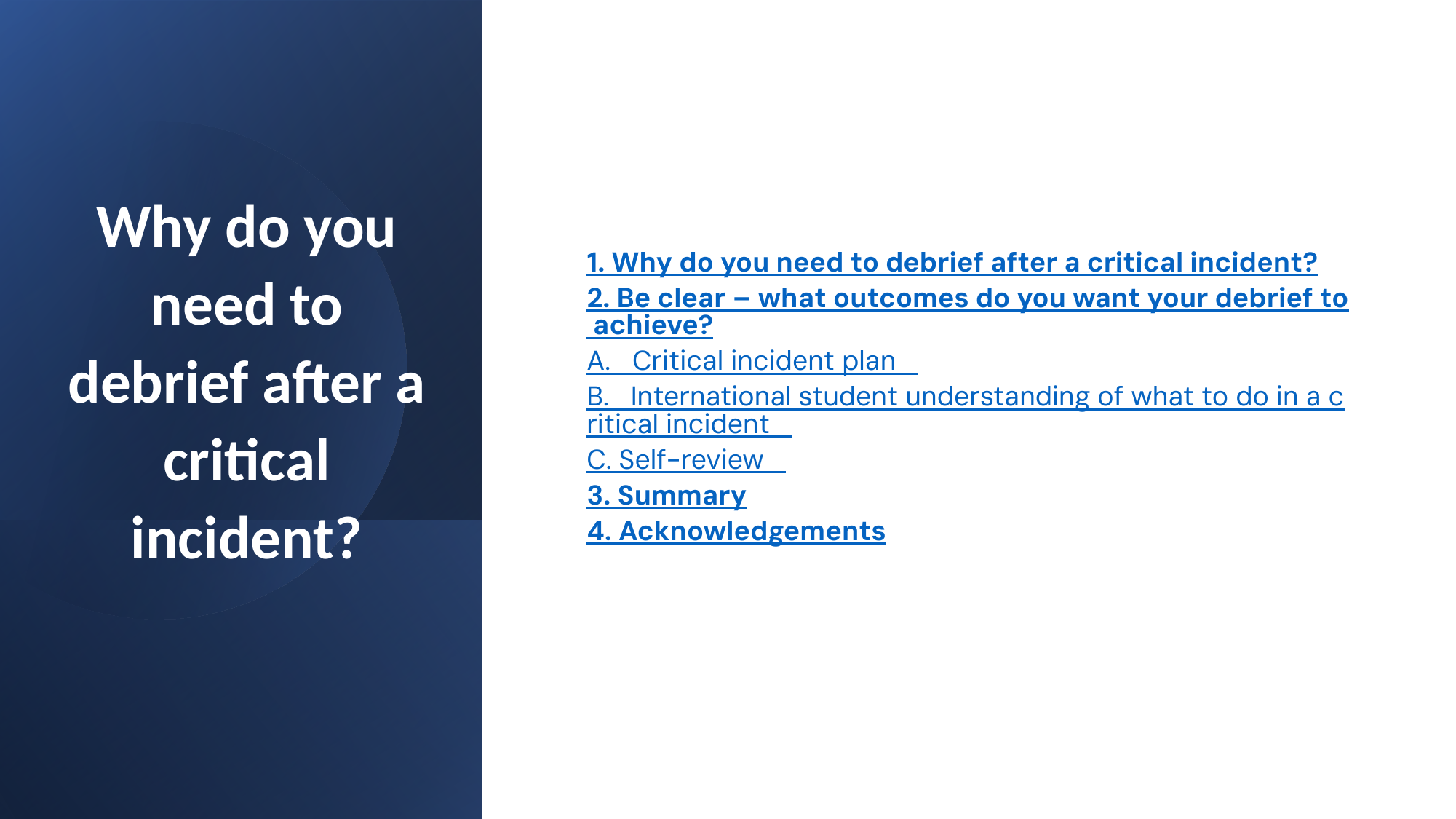

# Why do you need to debrief after a critical incident?

1. Why do you need to debrief after a critical incident?
2. Be clear – what outcomes do you want your debrief to achieve?
A.   Critical incident plan
B.   International student understanding of what to do in a critical incident
C. Self-review
3. Summary
4. Acknowledgements